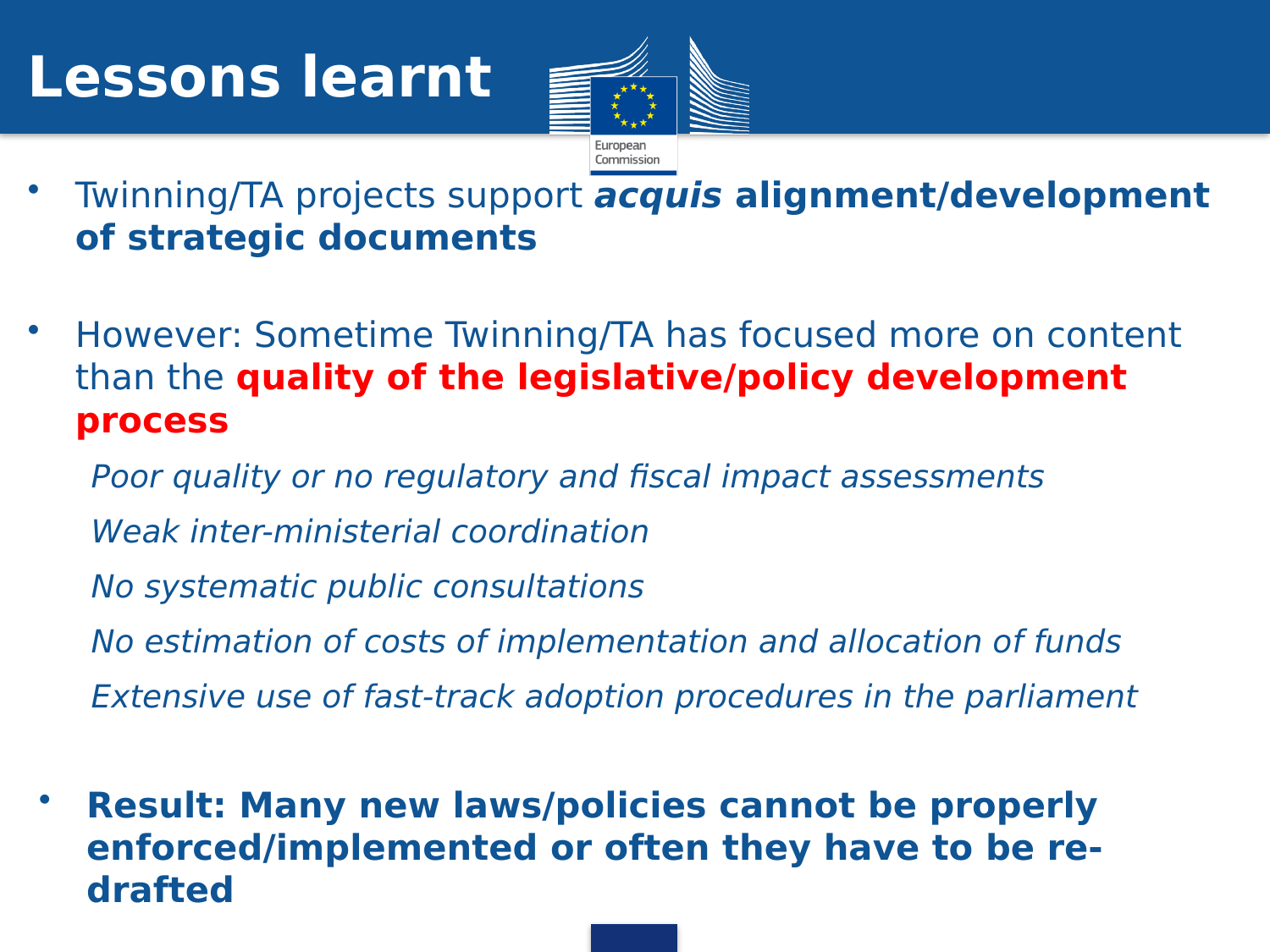

# Lessons learnt
Twinning/TA projects support acquis alignment/development of strategic documents

However: Sometime Twinning/TA has focused more on content than the quality of the legislative/policy development process
Poor quality or no regulatory and fiscal impact assessments
Weak inter-ministerial coordination
No systematic public consultations
No estimation of costs of implementation and allocation of funds
Extensive use of fast-track adoption procedures in the parliament

Result: Many new laws/policies cannot be properly enforced/implemented or often they have to be re-drafted